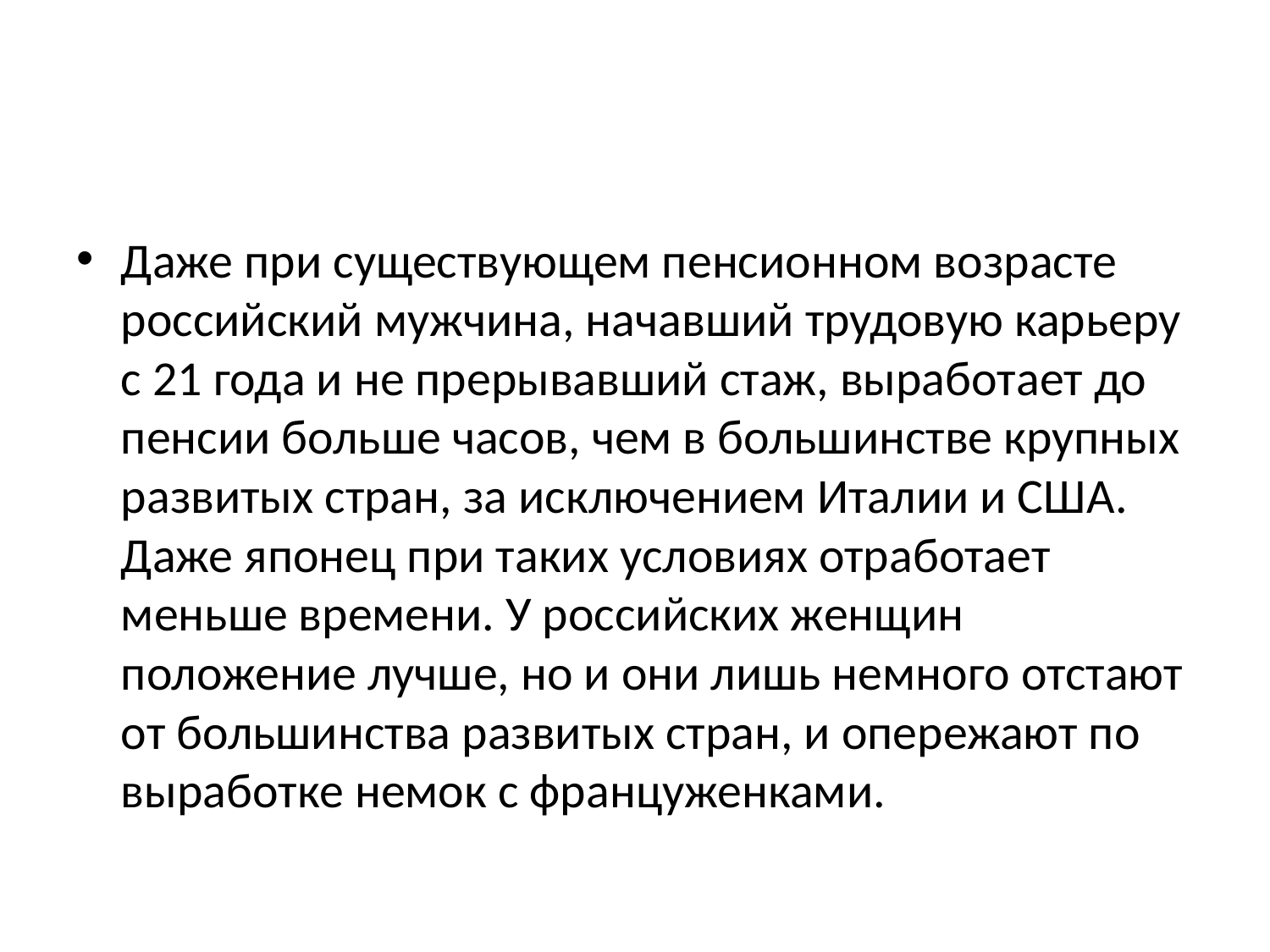

#
Даже при существующем пенсионном возрасте российский мужчина, начавший трудовую карьеру с 21 года и не прерывавший стаж, выработает до пенсии больше часов, чем в большинстве крупных развитых стран, за исключением Италии и США. Даже японец при таких условиях отработает меньше времени. У российских женщин положение лучше, но и они лишь немного отстают от большинства развитых стран, и опережают по выработке немок с француженками.